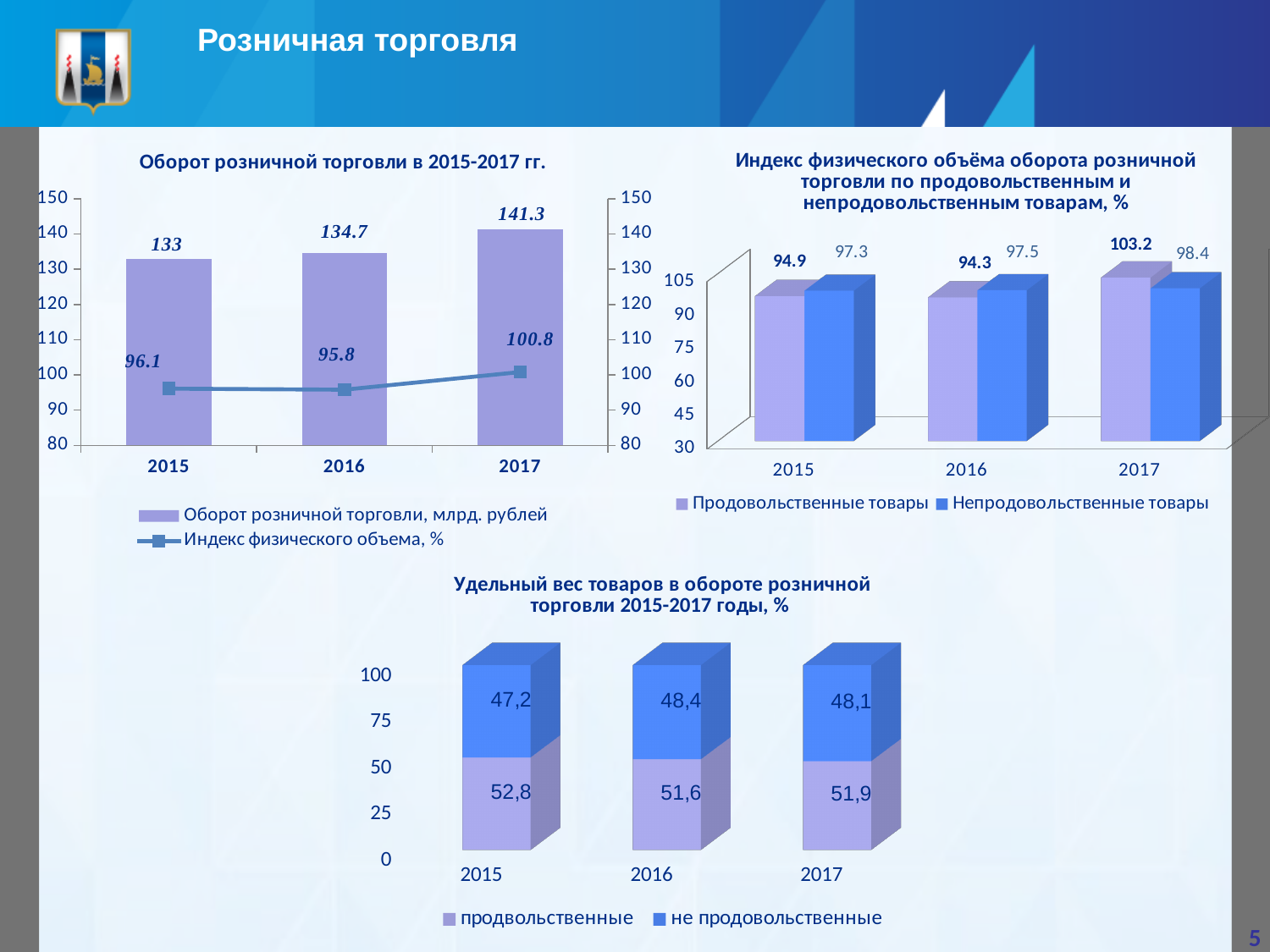

Розничная торговля

[unsupported chart]

### Chart: Оборот розничной торговли в 2015-2017 гг.

| Category | Оборот розничной торговли, млрд. рублей | Индекс физического объема, % |
|---|---|---|
| 2015 | 133.0 | 96.1 |
| 2016 | 134.7 | 95.8 |
| 2017 | 141.3 | 100.8 |

[unsupported chart]

5